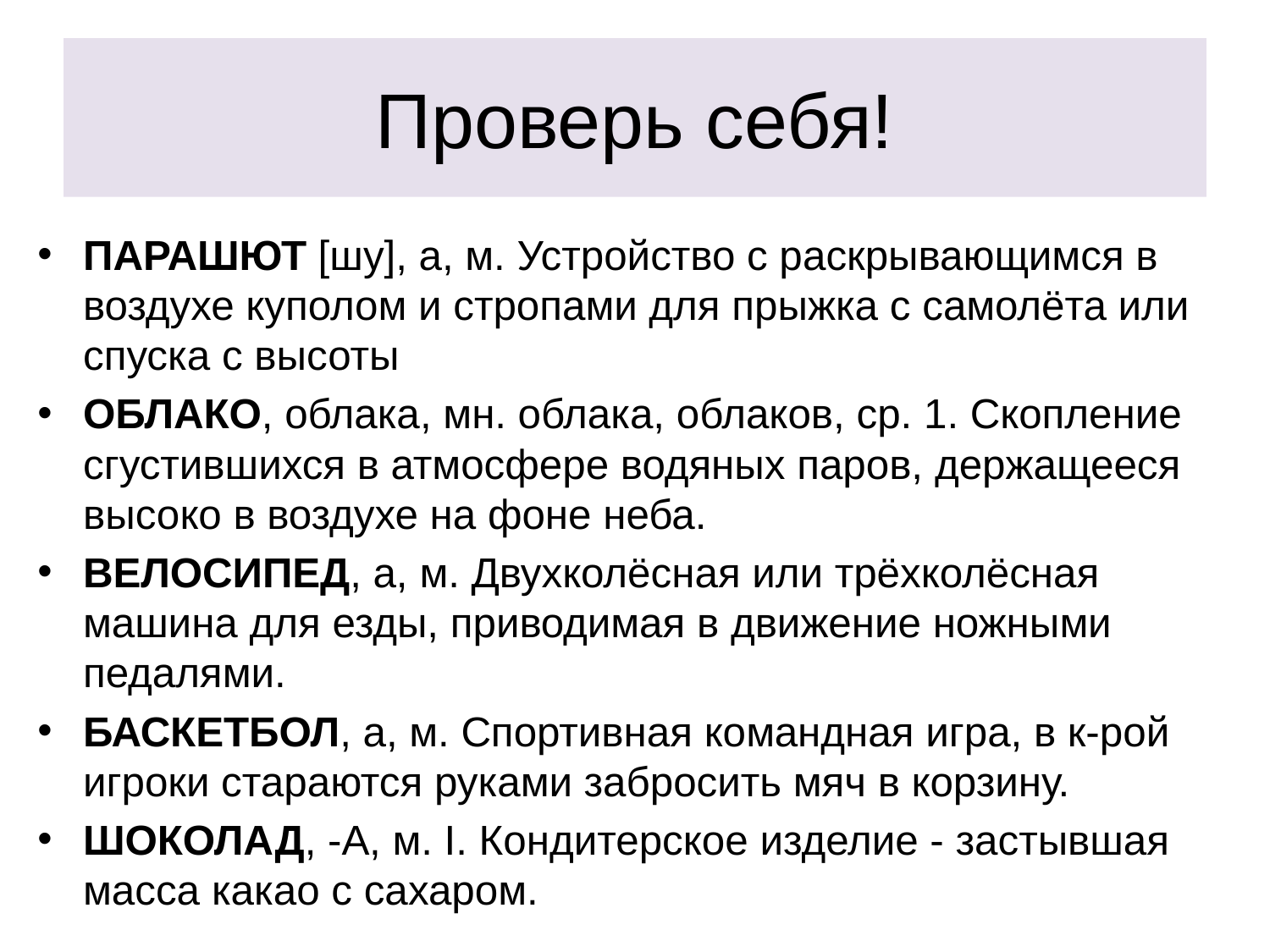

# Проверь себя!
ПАРАШЮТ [шу], а, м. Устройство с раскрывающимся в воздухе куполом и стропами для прыжка с самолёта или спуска с высоты
ОБЛАКО, облака, мн. облака, облаков, ср. 1. Скопление сгустившихся в атмосфере водяных паров, держащееся высоко в воздухе на фоне неба.
ВЕЛОСИПЕД, а, м. Двухколёсная или трёхколёсная машина для езды, приводимая в движение ножными педалями.
БАСКЕТБОЛ, а, м. Спортивная командная игра, в к-рой игроки стараются руками забросить мяч в корзину.
ШОКОЛАД, -А, м. I. Кондитерское изделие - застывшая масса какао с сахаром.